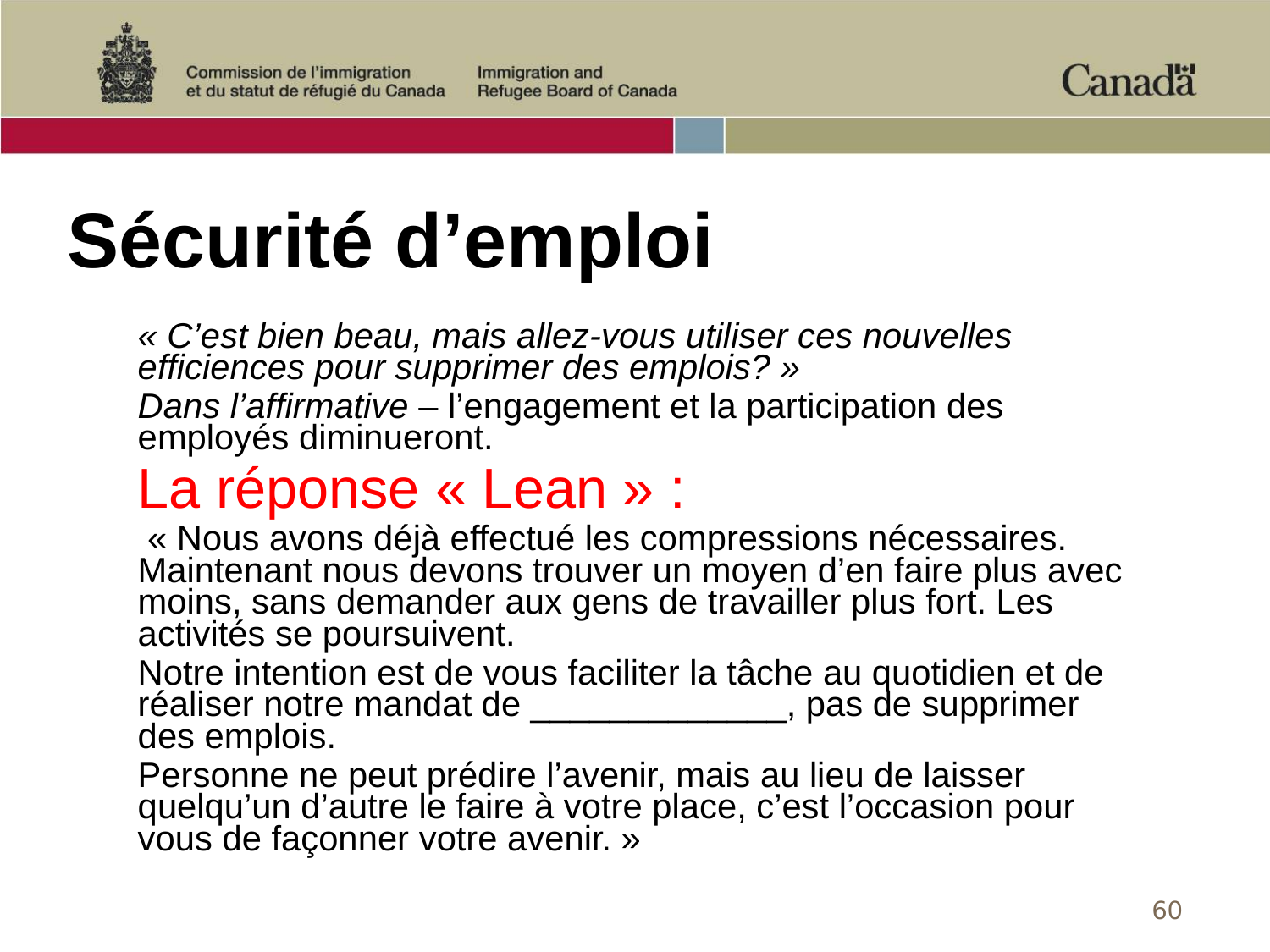

# Sécurité d’emploi
« C’est bien beau, mais allez-vous utiliser ces nouvelles efficiences pour supprimer des emplois? »
Dans l’affirmative – l’engagement et la participation des employés diminueront.
La réponse « Lean » :
 « Nous avons déjà effectué les compressions nécessaires. Maintenant nous devons trouver un moyen d’en faire plus avec moins, sans demander aux gens de travailler plus fort. Les activités se poursuivent.
Notre intention est de vous faciliter la tâche au quotidien et de réaliser notre mandat de _____________, pas de supprimer des emplois.
Personne ne peut prédire l’avenir, mais au lieu de laisser quelqu’un d’autre le faire à votre place, c’est l’occasion pour vous de façonner votre avenir. »
60